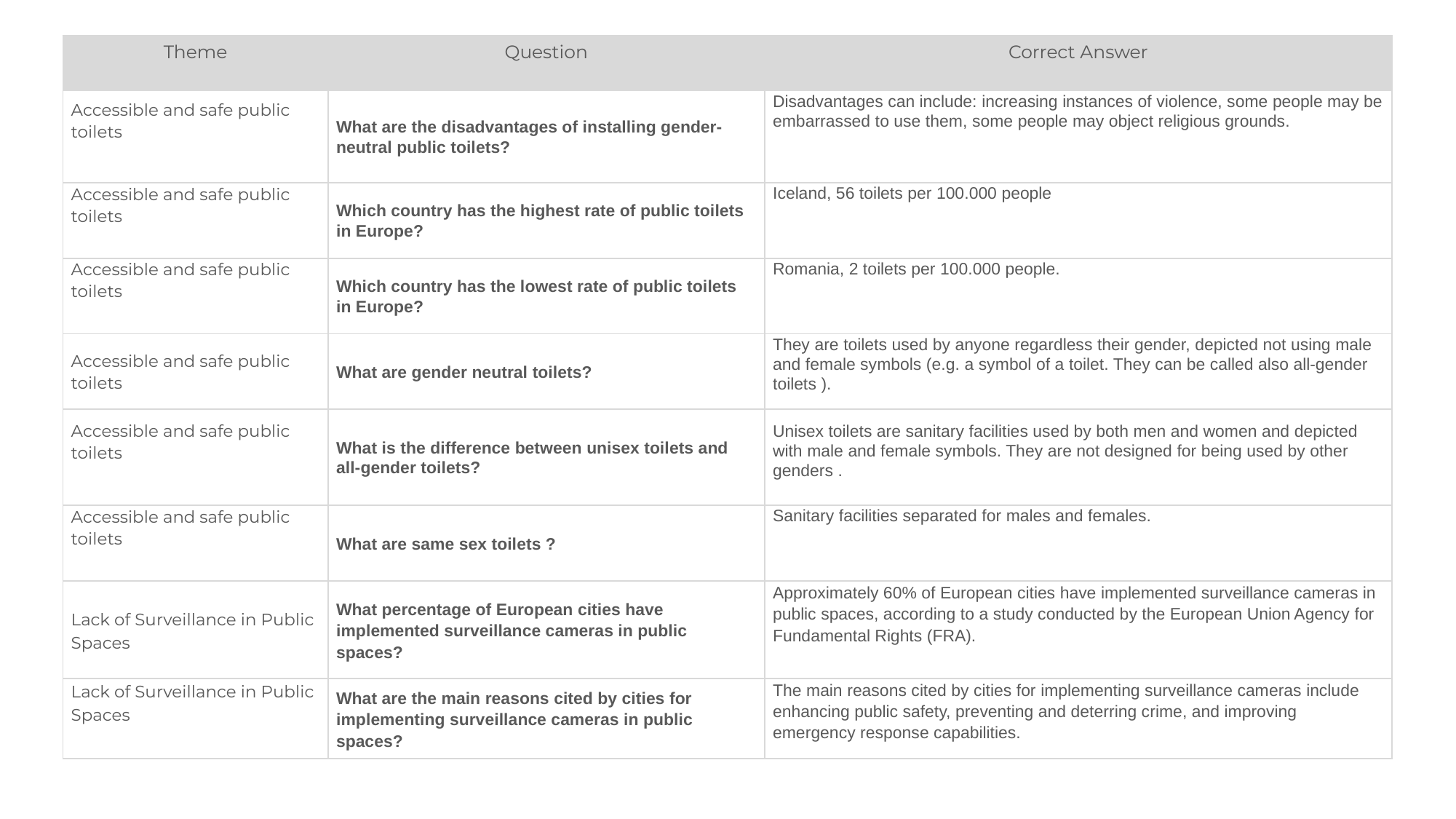

| Theme | Question | Correct Answer |
| --- | --- | --- |
| Accessible and safe public toilets | What are the disadvantages of installing gender-neutral public toilets? | Disadvantages can include: increasing instances of violence, some people may be embarrassed to use them, some people may object religious grounds. |
| Accessible and safe public toilets | Which country has the highest rate of public toilets in Europe? | Iceland, 56 toilets per 100.000 people |
| Accessible and safe public toilets | Which country has the lowest rate of public toilets in Europe? | Romania, 2 toilets per 100.000 people. |
| Accessible and safe public toilets | What are gender neutral toilets? | They are toilets used by anyone regardless their gender, depicted not using male and female symbols (e.g. a symbol of a toilet. They can be called also all-gender toilets ). |
| Accessible and safe public toilets | What is the difference between unisex toilets and all-gender toilets? | Unisex toilets are sanitary facilities used by both men and women and depicted with male and female symbols. They are not designed for being used by other genders . |
| Accessible and safe public toilets | What are same sex toilets ? | Sanitary facilities separated for males and females. |
| Lack of Surveillance in Public Spaces | What percentage of European cities have implemented surveillance cameras in public spaces? | Approximately 60% of European cities have implemented surveillance cameras in public spaces, according to a study conducted by the European Union Agency for Fundamental Rights (FRA). |
| Lack of Surveillance in Public Spaces | What are the main reasons cited by cities for implementing surveillance cameras in public spaces? | The main reasons cited by cities for implementing surveillance cameras include enhancing public safety, preventing and deterring crime, and improving emergency response capabilities. |